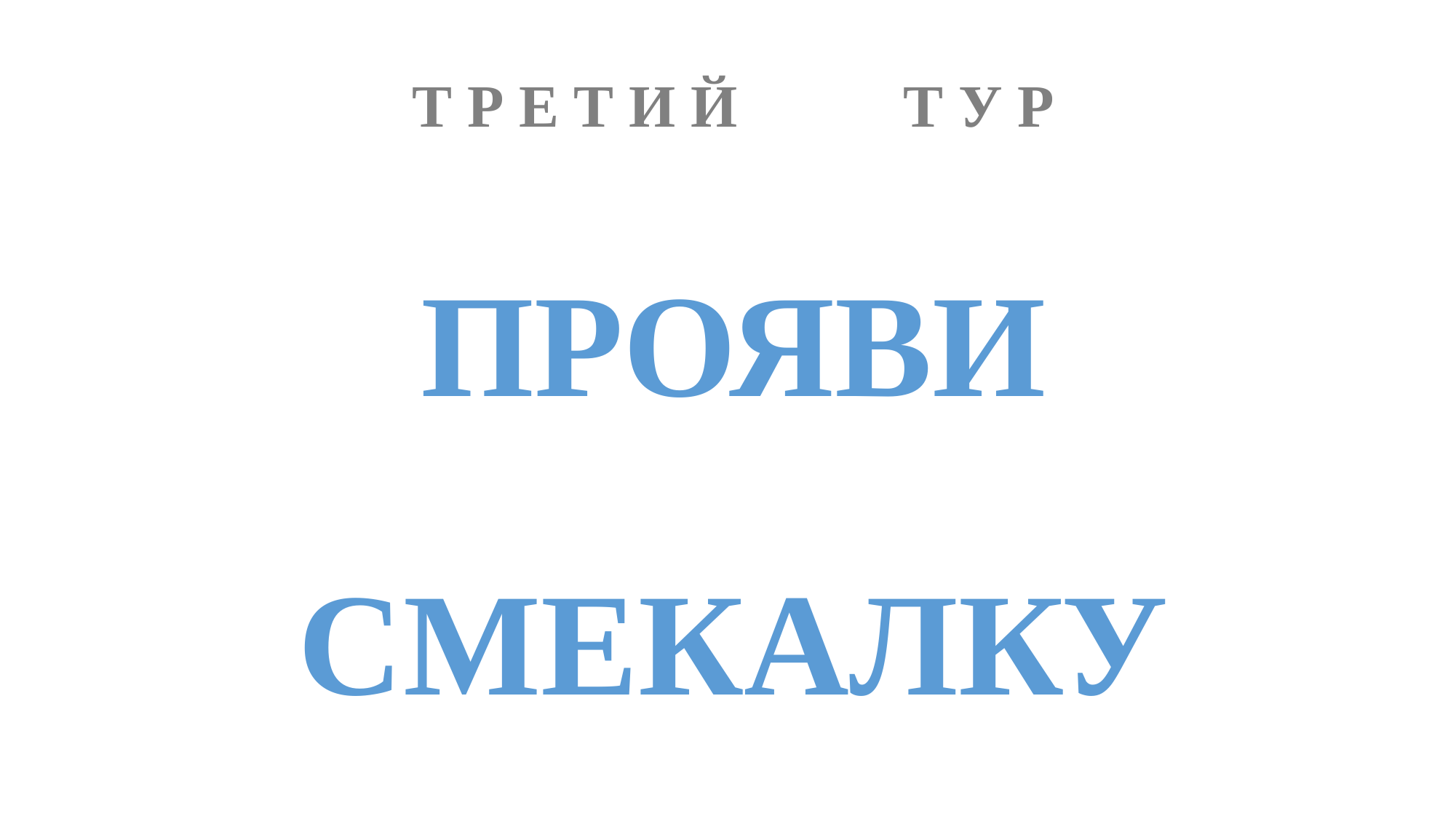

# Т Р Е Т И Й           Т У Р ПРОЯВИ СМЕКАЛКУ